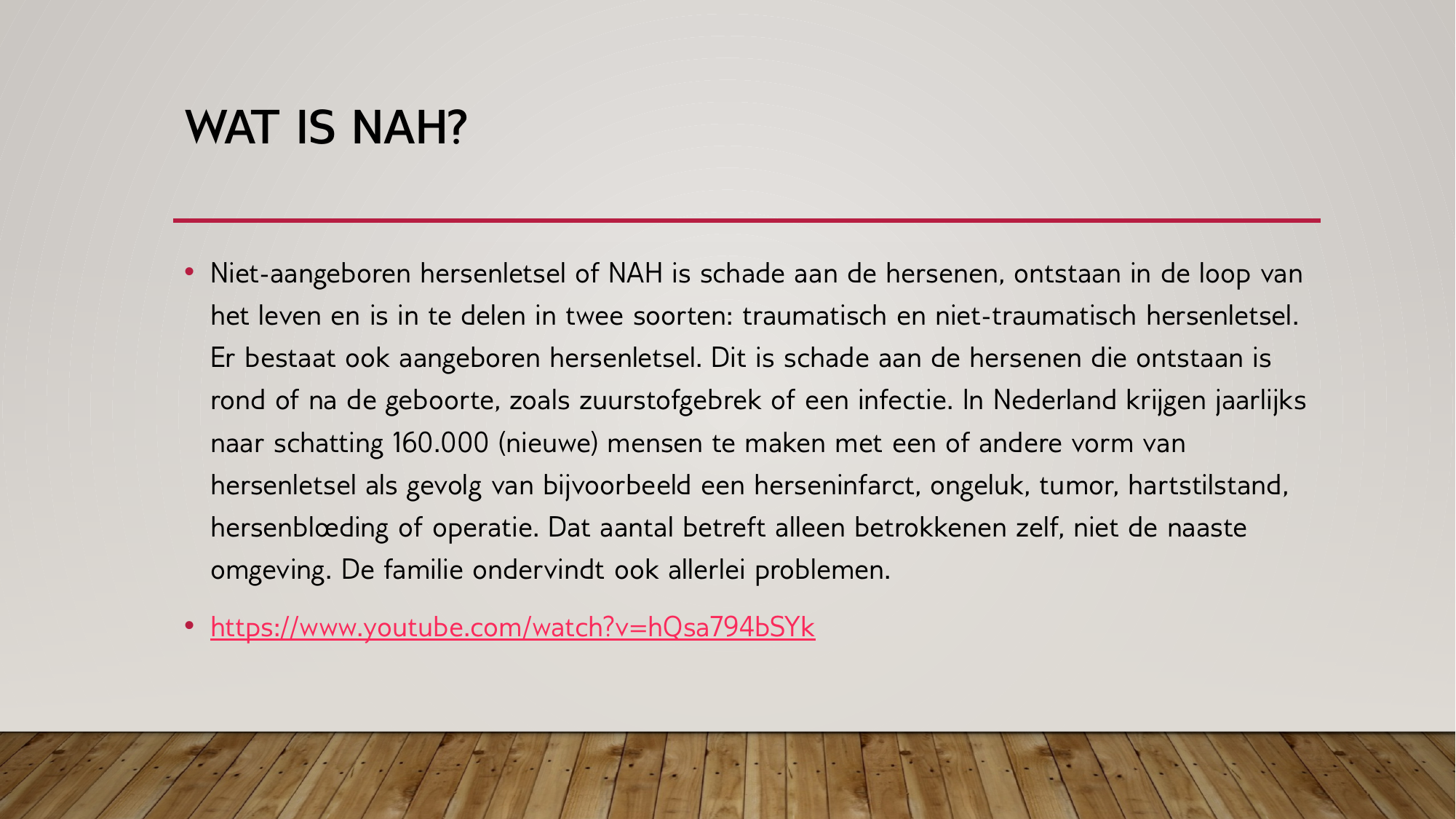

# Wat is Nah?
Niet-aangeboren hersenletsel of NAH is schade aan de hersenen, ontstaan in de loop van het leven en is in te delen in twee soorten: traumatisch en niet-traumatisch hersenletsel. Er bestaat ook aangeboren hersenletsel. Dit is schade aan de hersenen die ontstaan is rond of na de geboorte, zoals zuurstofgebrek of een infectie. In Nederland krijgen jaarlijks naar schatting 160.000 (nieuwe) mensen te maken met een of andere vorm van hersenletsel als gevolg van bijvoorbeeld een herseninfarct, ongeluk, tumor, hartstilstand, hersenbloeding of operatie. Dat aantal betreft alleen betrokkenen zelf, niet de naaste omgeving. De familie ondervindt ook allerlei problemen.
https://www.youtube.com/watch?v=hQsa794bSYk